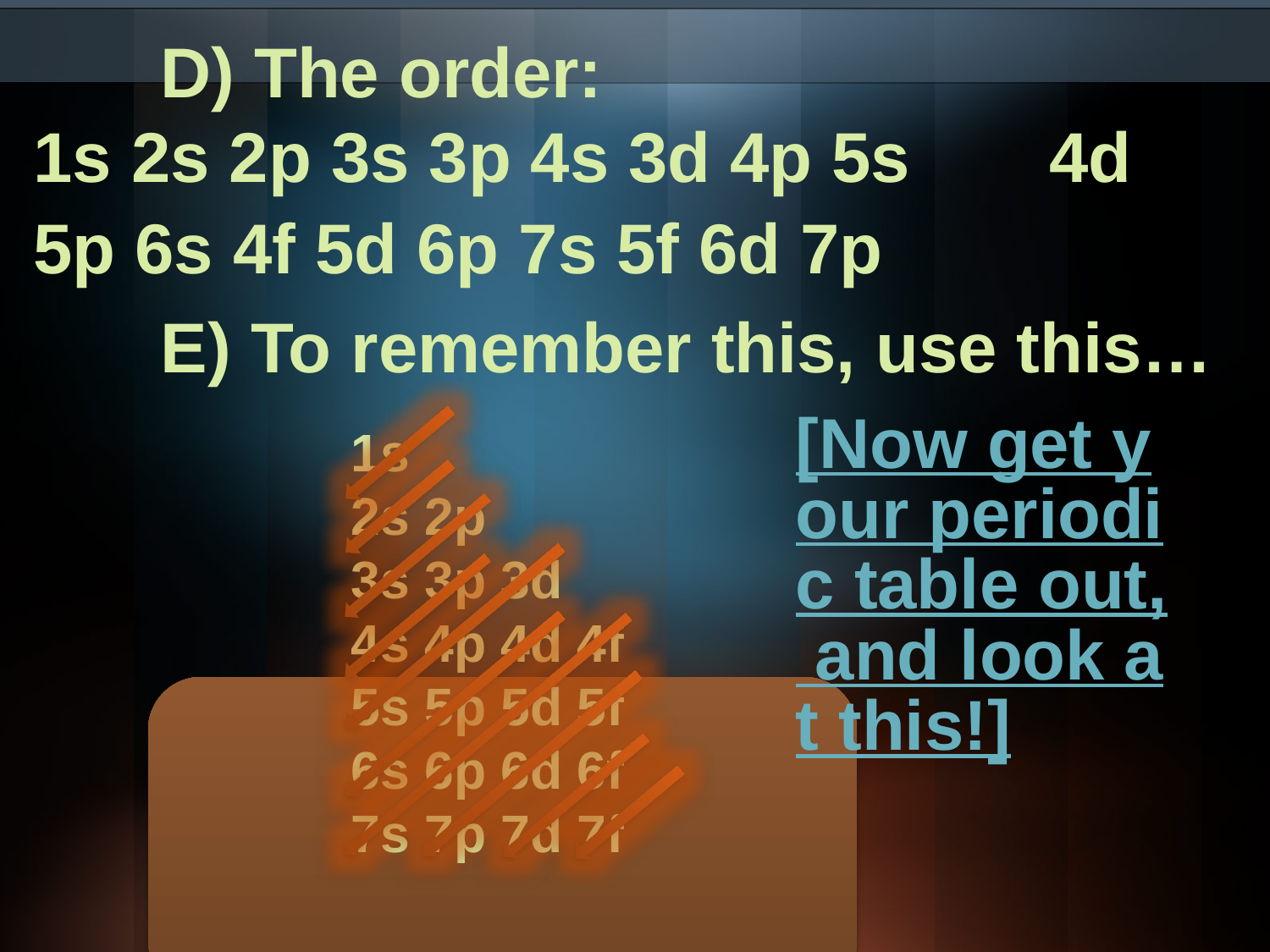

D) The order:					1s 2s 2p 3s 3p 4s 3d 4p 5s 	4d 5p 6s 4f 5d 6p 7s 5f 6d 7p

	E) To remember this, use this…

[Now get your periodic table out, and look at this!]
1s
2s 2p
3s 3p 3d
4s 4p 4d 4f
5s 5p 5d 5f
6s 6p 6d 6f
7s 7p 7d 7f